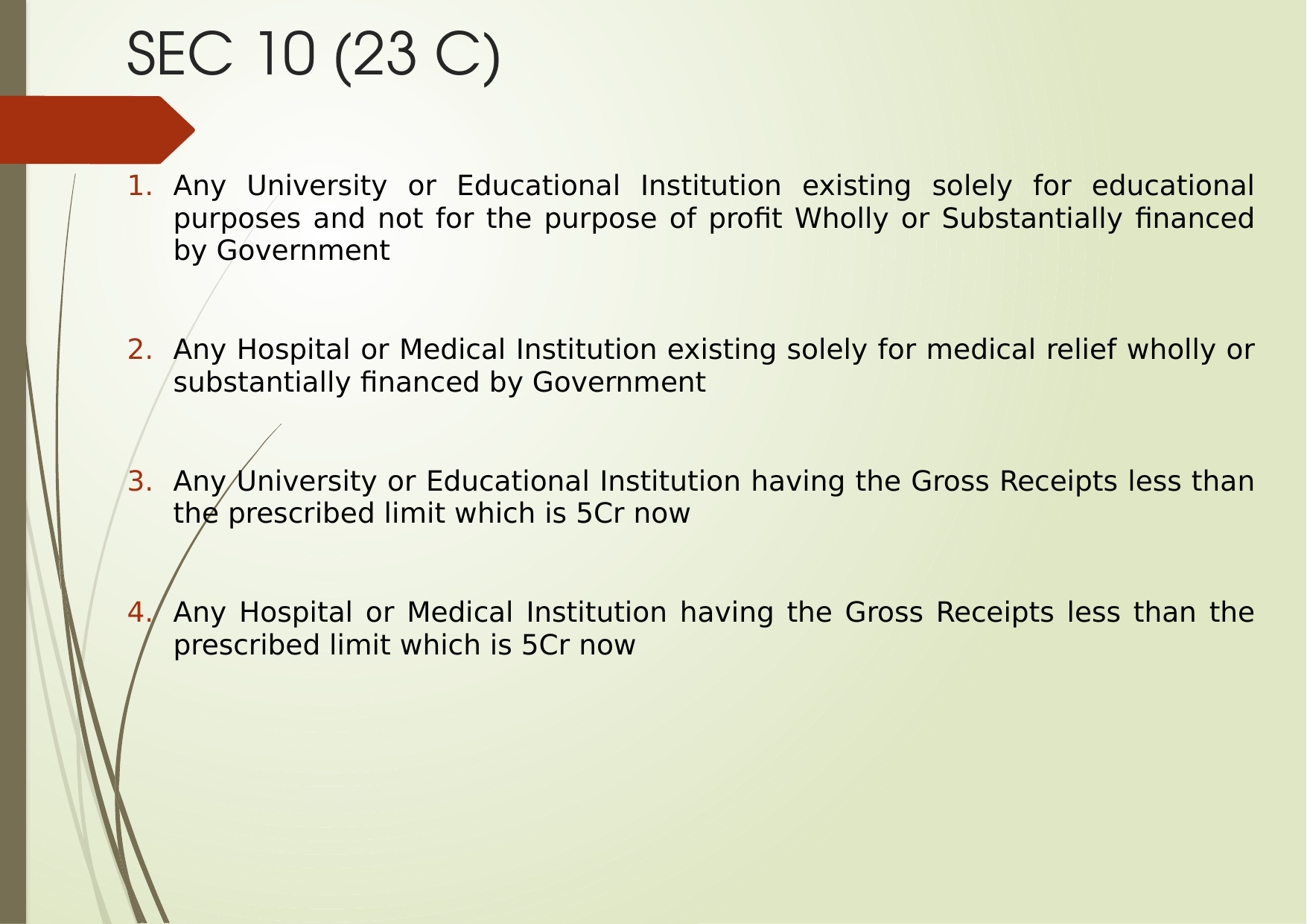

# SEC 10 (23 C)
Any University or Educational Institution existing solely for educational purposes and not for the purpose of profit Wholly or Substantially financed by Government

Any Hospital or Medical Institution existing solely for medical relief wholly or substantially financed by Government

Any University or Educational Institution having the Gross Receipts less than the prescribed limit which is 5Cr now

Any Hospital or Medical Institution having the Gross Receipts less than the prescribed limit which is 5Cr now